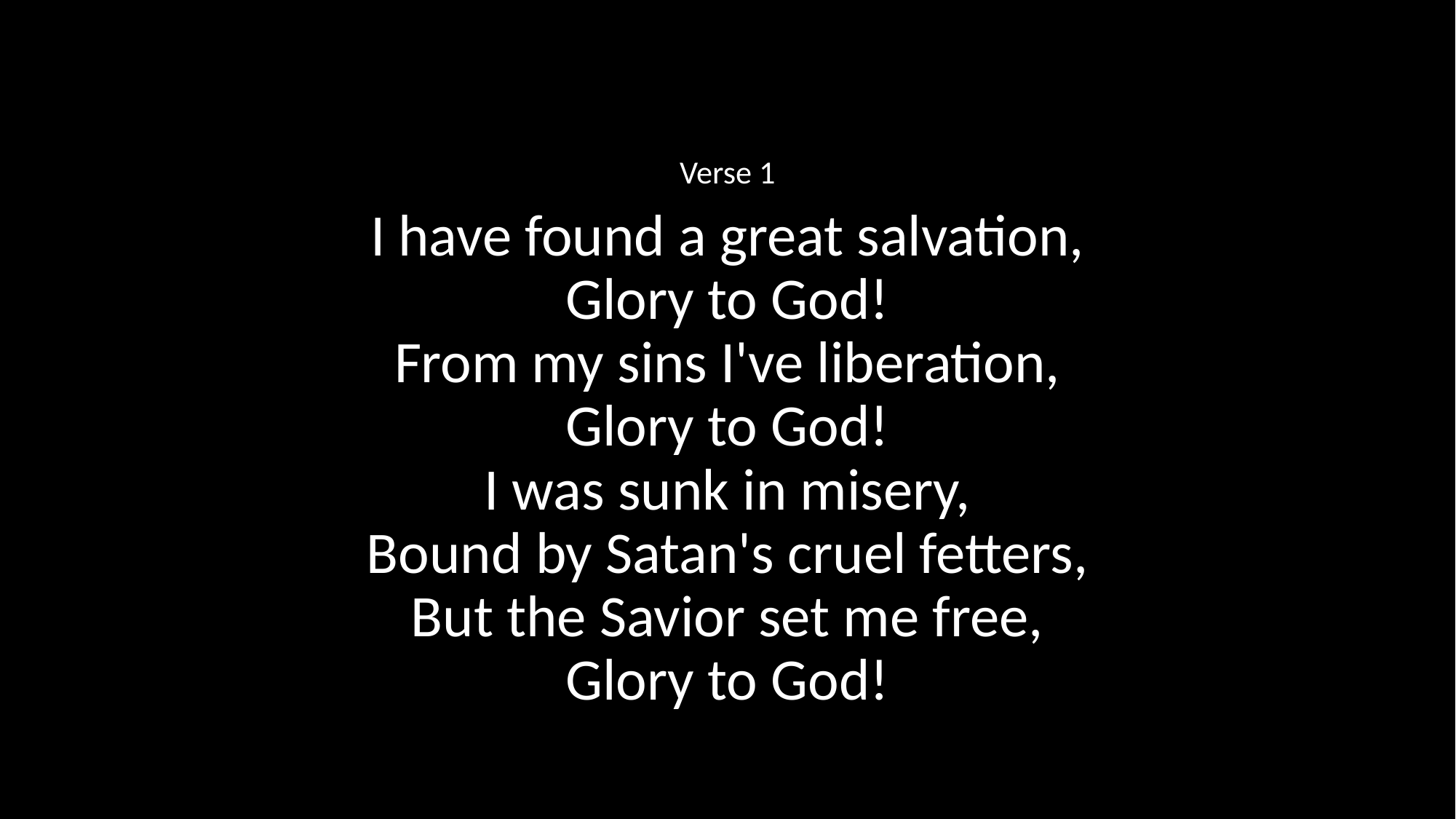

Verse 1
I have found a great salvation,
Glory to God!
From my sins I've liberation,
Glory to God!
I was sunk in misery,
Bound by Satan's cruel fetters,
But the Savior set me free,
Glory to God!